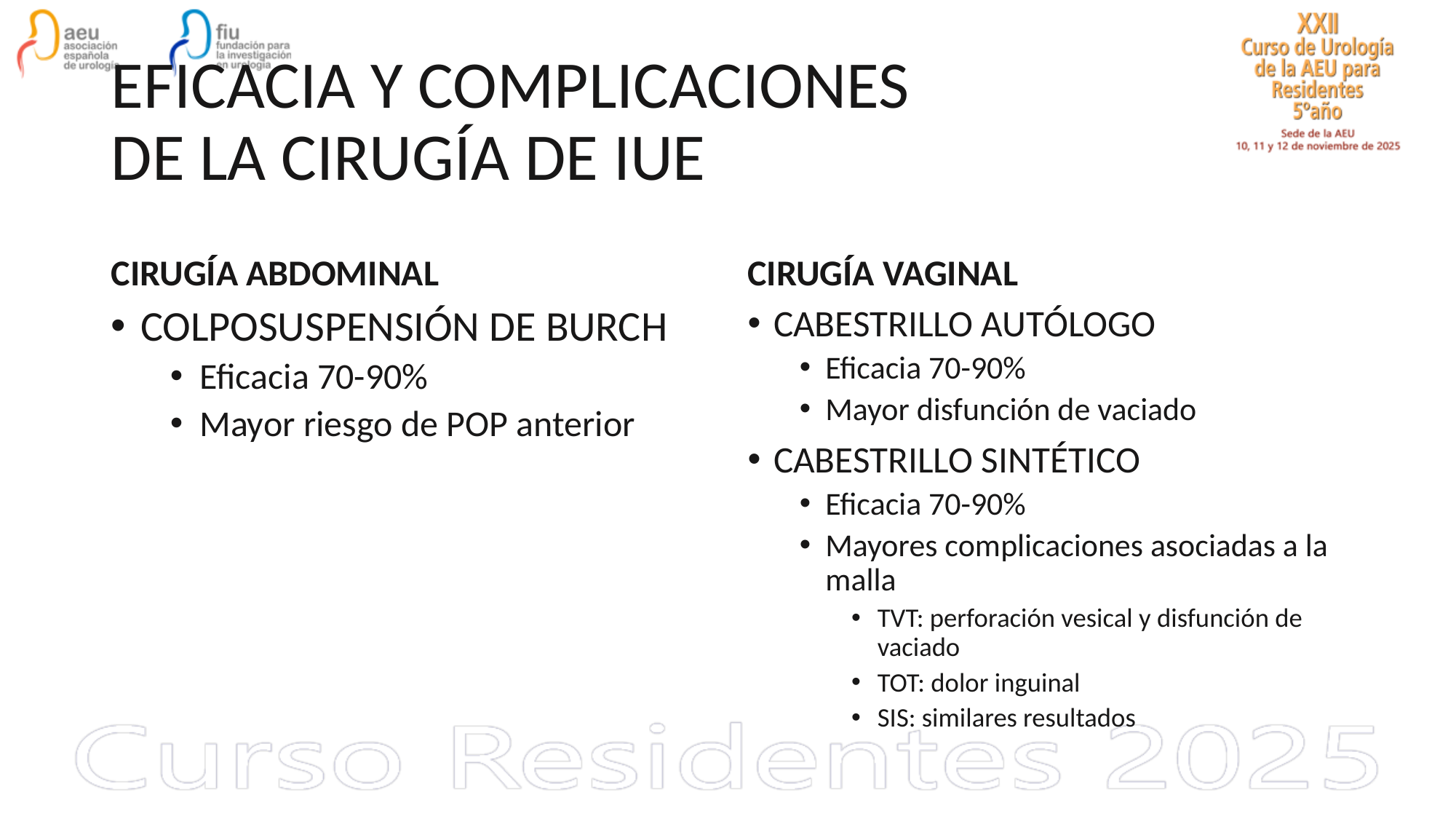

# EFICACIA Y COMPLICACIONES DE LA CIRUGÍA DE IUE
CIRUGÍA ABDOMINAL
CIRUGÍA VAGINAL
COLPOSUSPENSIÓN DE BURCH
Eficacia 70-90%
Mayor riesgo de POP anterior
CABESTRILLO AUTÓLOGO
Eficacia 70-90%
Mayor disfunción de vaciado
CABESTRILLO SINTÉTICO
Eficacia 70-90%
Mayores complicaciones asociadas a la malla
TVT: perforación vesical y disfunción de vaciado
TOT: dolor inguinal
SIS: similares resultados